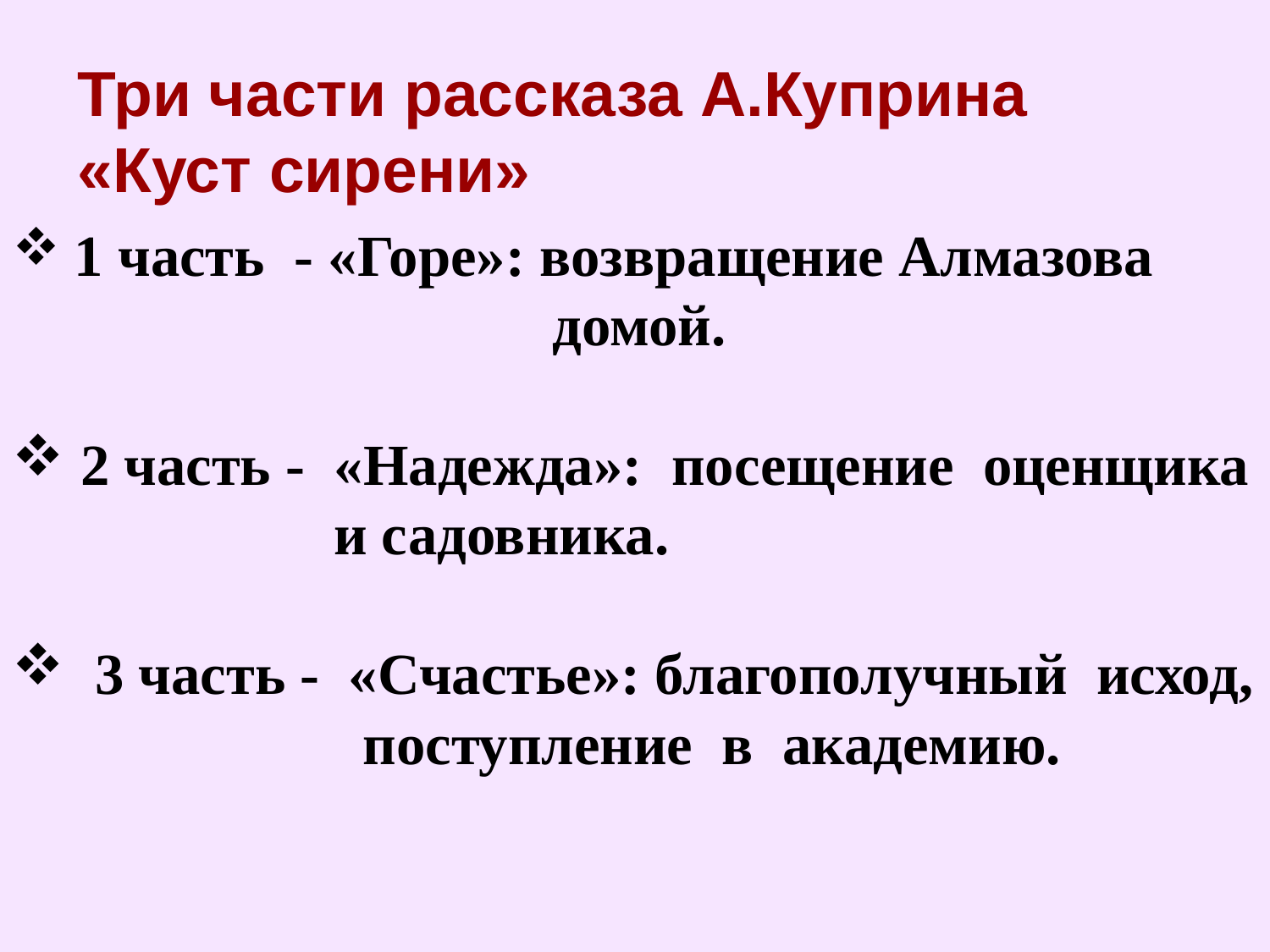

Три части рассказа А.Куприна «Куст сирени»
 1 часть  - «Горе»: возвращение Алмазова
                                     домой.

 2 часть -  «Надежда»:  посещение  оценщика
                      и садовника.

  3 часть -  «Счастье»: благополучный  исход,
                        поступление  в  академию.